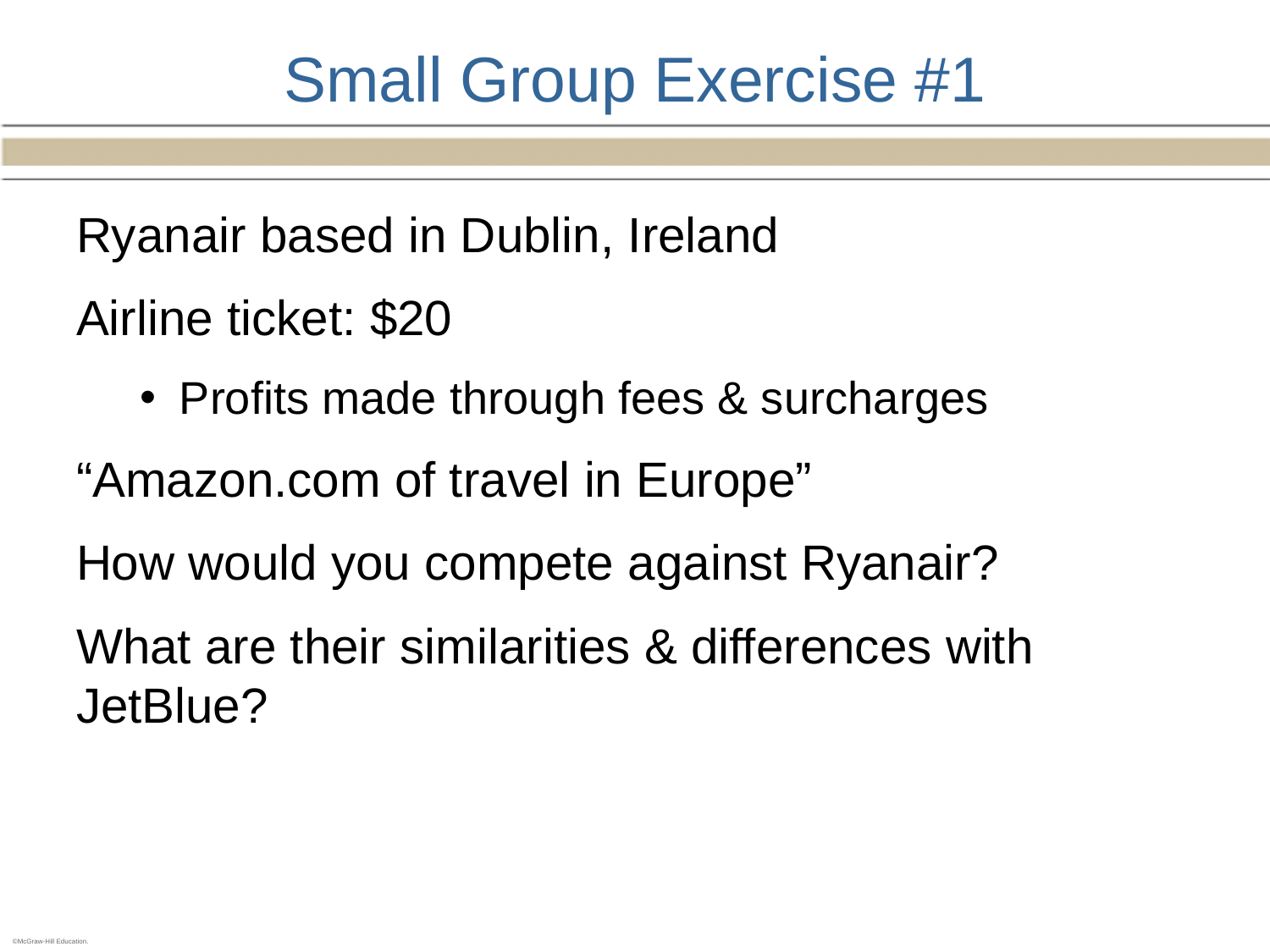

# Small Group Exercise #1
Ryanair based in Dublin, Ireland
Airline ticket: $20
Profits made through fees & surcharges
“Amazon.com of travel in Europe”
How would you compete against Ryanair?
What are their similarities & differences with JetBlue?